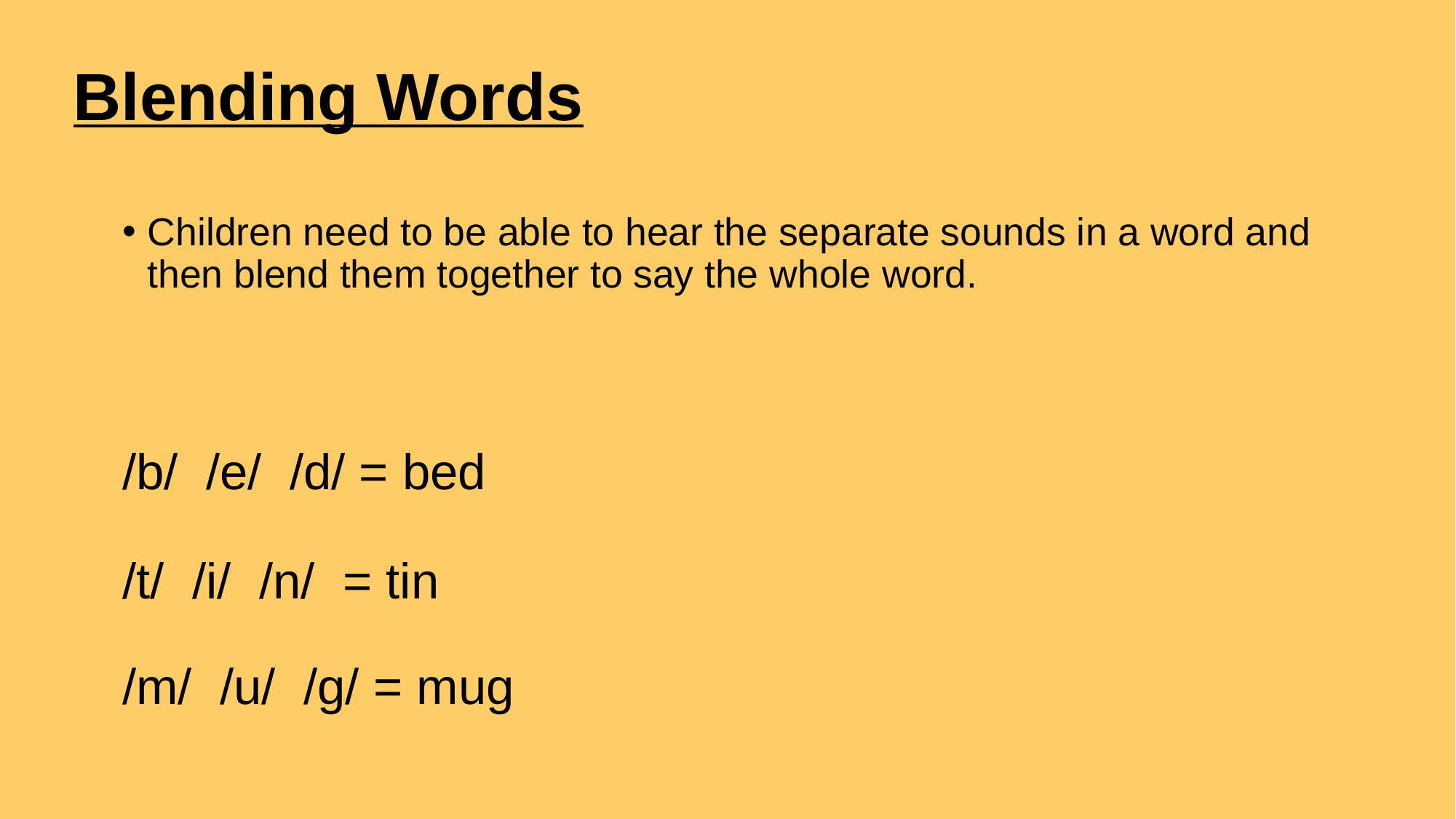

# Blending Words
Children need to be able to hear the separate sounds in a word and then blend them together to say the whole word.

/b/  /e/  /d/ = bed

/t/  /i/  /n/  = tin

/m/  /u/  /g/ = mug